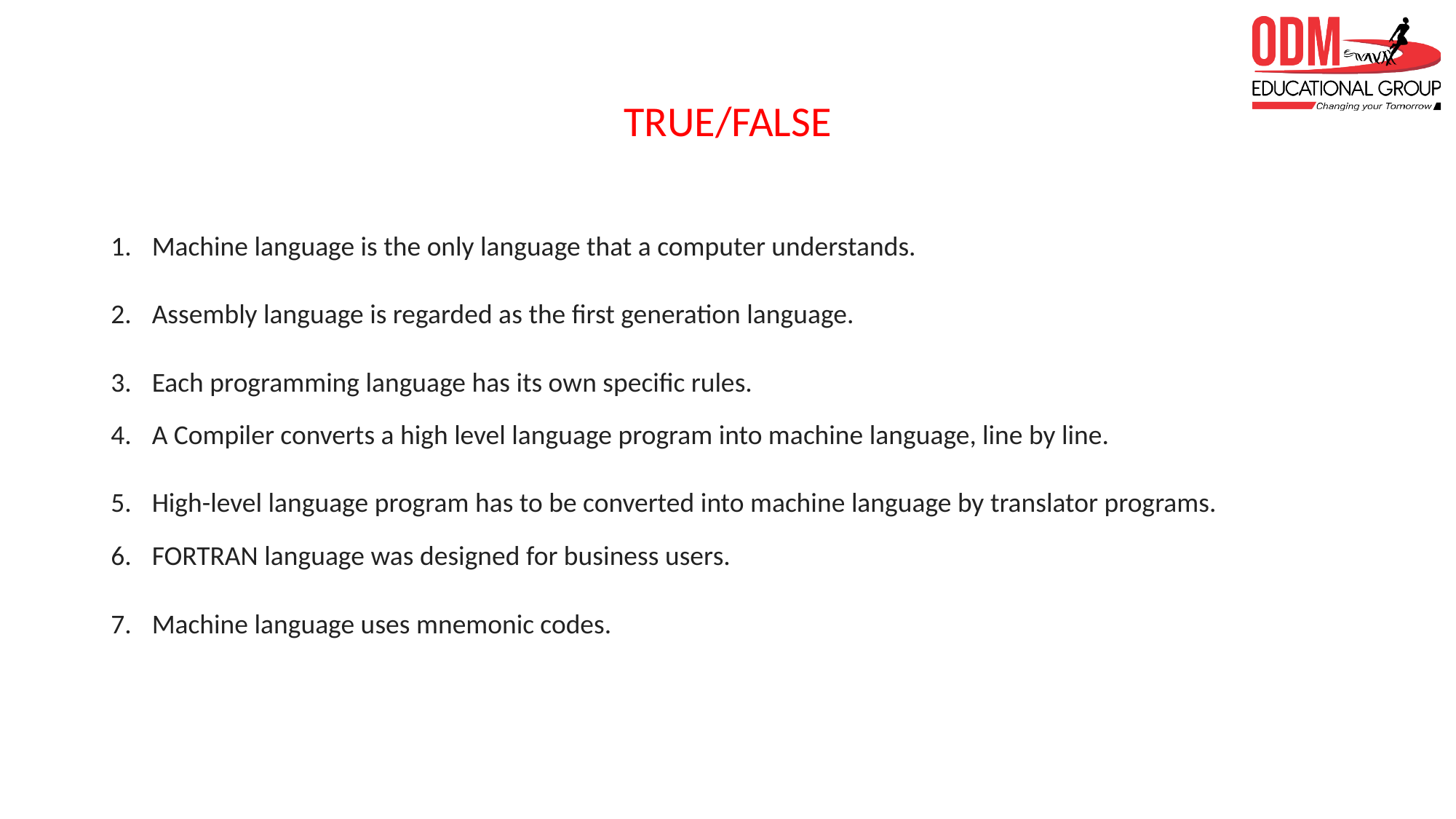

# TRUE/FALSE
Machine language is the only language that a computer understands.
Assembly language is regarded as the first generation language.
Each programming language has its own specific rules.
A Compiler converts a high level language program into machine language, line by line.
High-level language program has to be converted into machine language by translator programs.
FORTRAN language was designed for business users.
Machine language uses mnemonic codes.